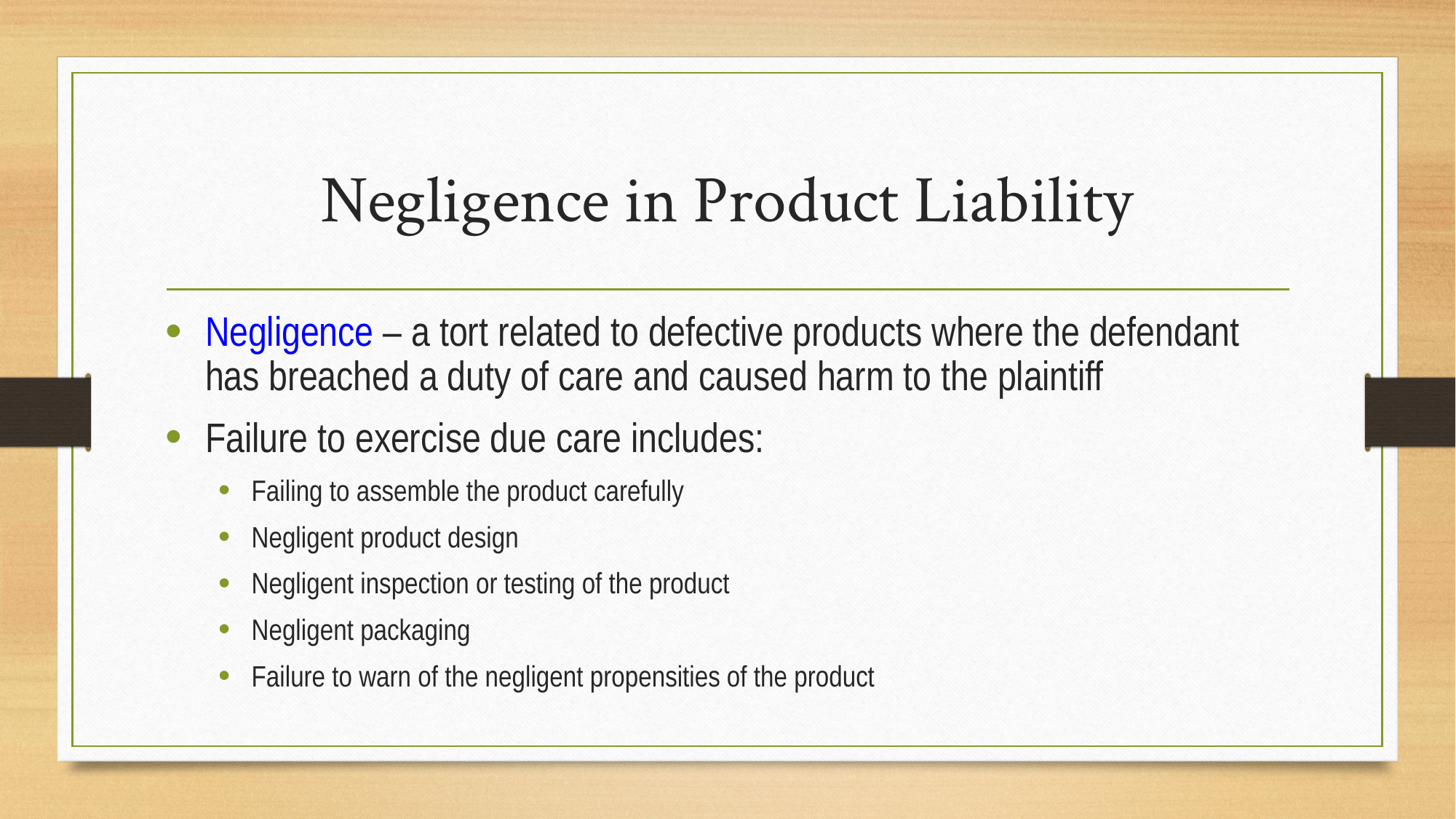

# Negligence in Product Liability
Negligence – a tort related to defective products where the defendant has breached a duty of care and caused harm to the plaintiff
Failure to exercise due care includes:
Failing to assemble the product carefully
Negligent product design
Negligent inspection or testing of the product
Negligent packaging
Failure to warn of the negligent propensities of the product